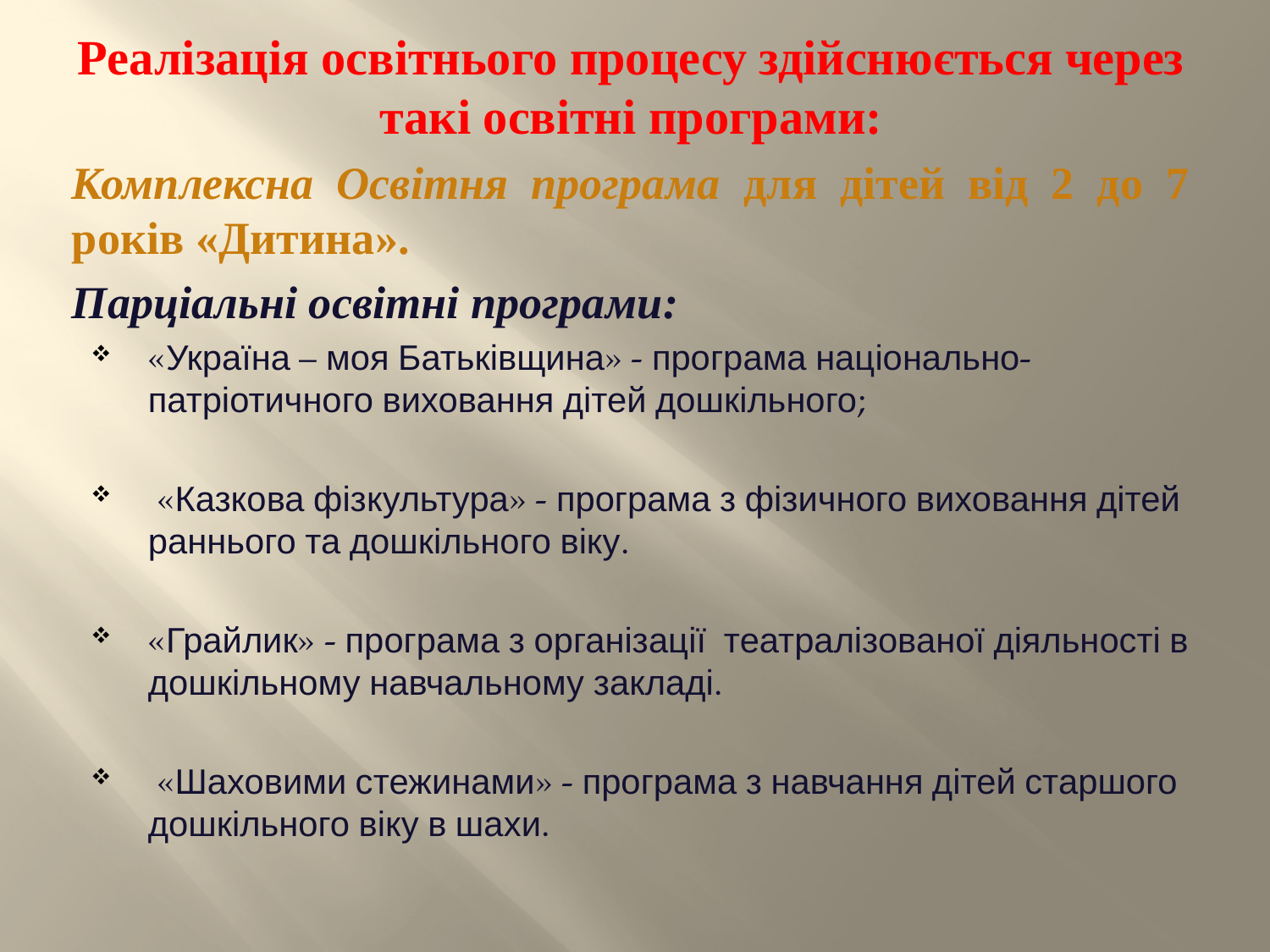

Реалізація освітнього процесу здійснюється через такі освітні програми:
Комплексна Освітня програма для дітей від 2 до 7 років «Дитина».
Парціальні освітні програми:
«Україна – моя Батьківщина» - програма національно-патріотичного виховання дітей дошкільного;

 «Казкова фізкультура» - програма з фізичного виховання дітей раннього та дошкільного віку.

«Грайлик» - програма з організації  театралізованої діяльності в дошкільному навчальному закладі.

 «Шаховими стежинами» - програма з навчання дітей старшого дошкільного віку в шахи.